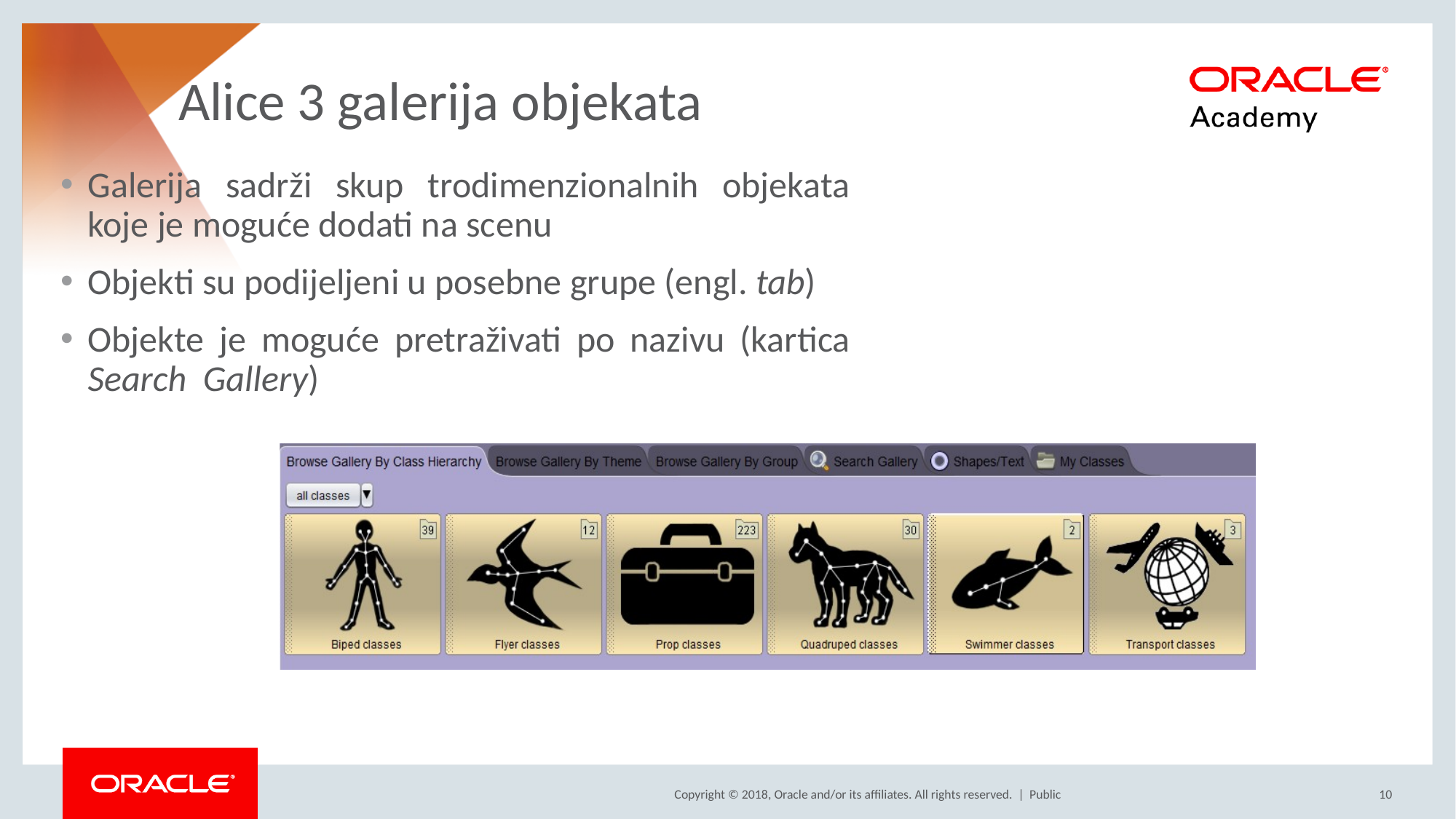

# Alice 3 galerija objekata
Galerija sadrži skup trodimenzionalnih objekata koje je moguće dodati na scenu
Objekti su podijeljeni u posebne grupe (engl. tab)
Objekte je moguće pretraživati po nazivu (kartica Search  Gallery)

Public
10